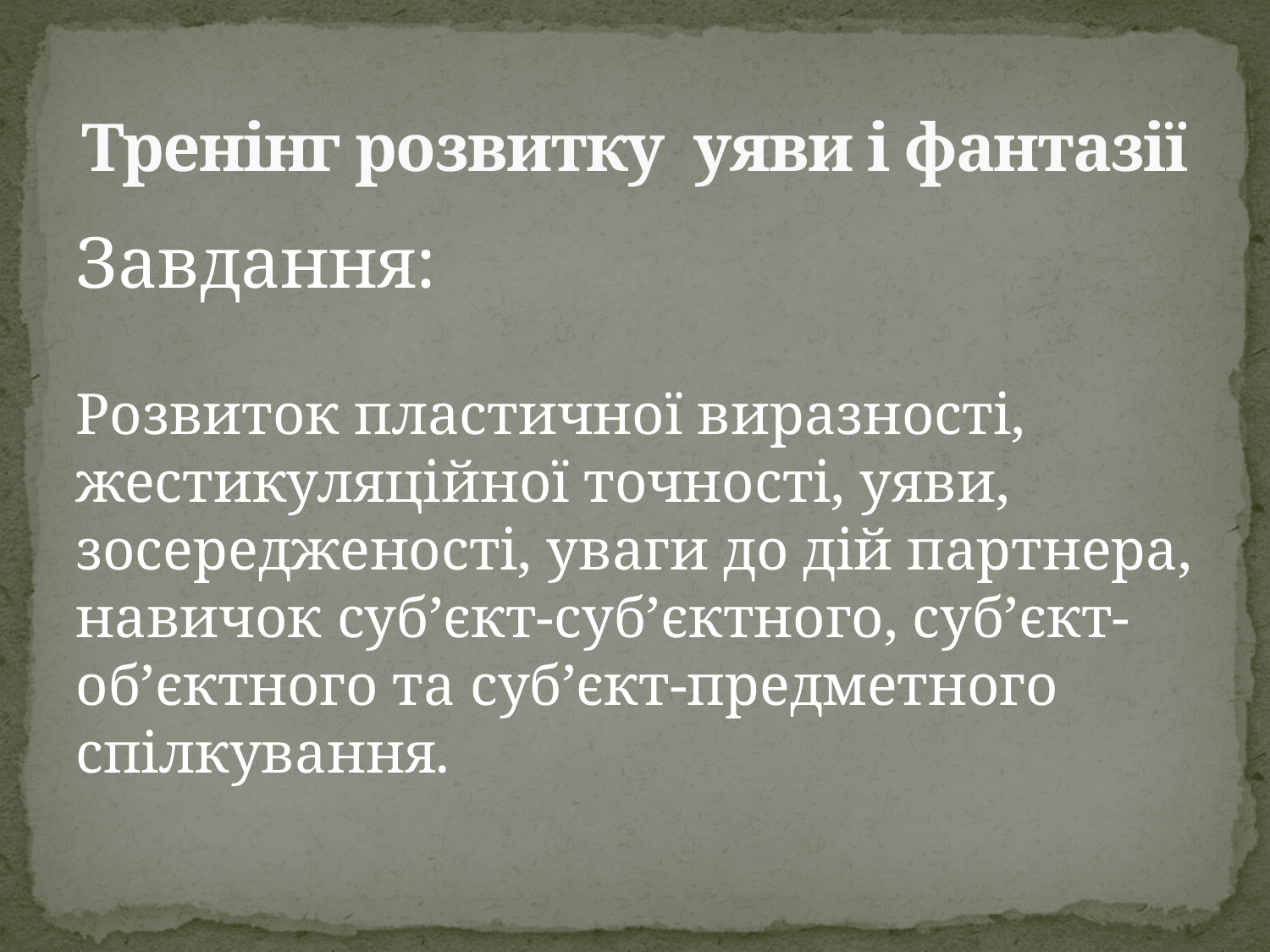

# Тренінг розвитку  уяви і фантазії
Завдання:

Розвиток пластичної виразності, жестикуляційної точності, уяви, зосередженості, уваги до дій партнера, навичок суб’єкт-суб’єктного, суб’єкт-об’єктного та суб’єкт-предметного спілкування.